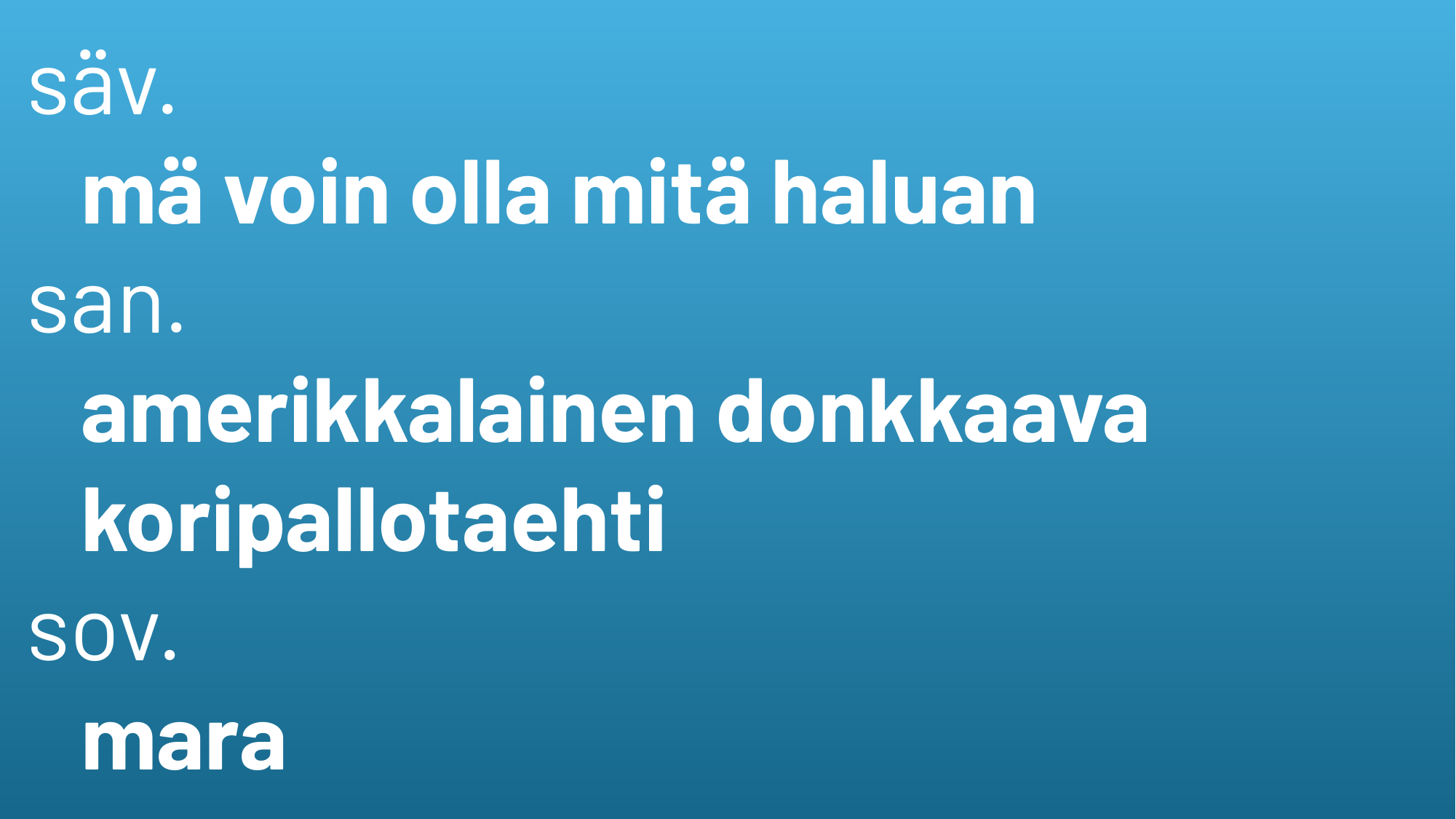

säv.
   mä voin olla mitä haluan
san.
   amerikkalainen donkkaava
   koripallotaehti
sov.
   mara